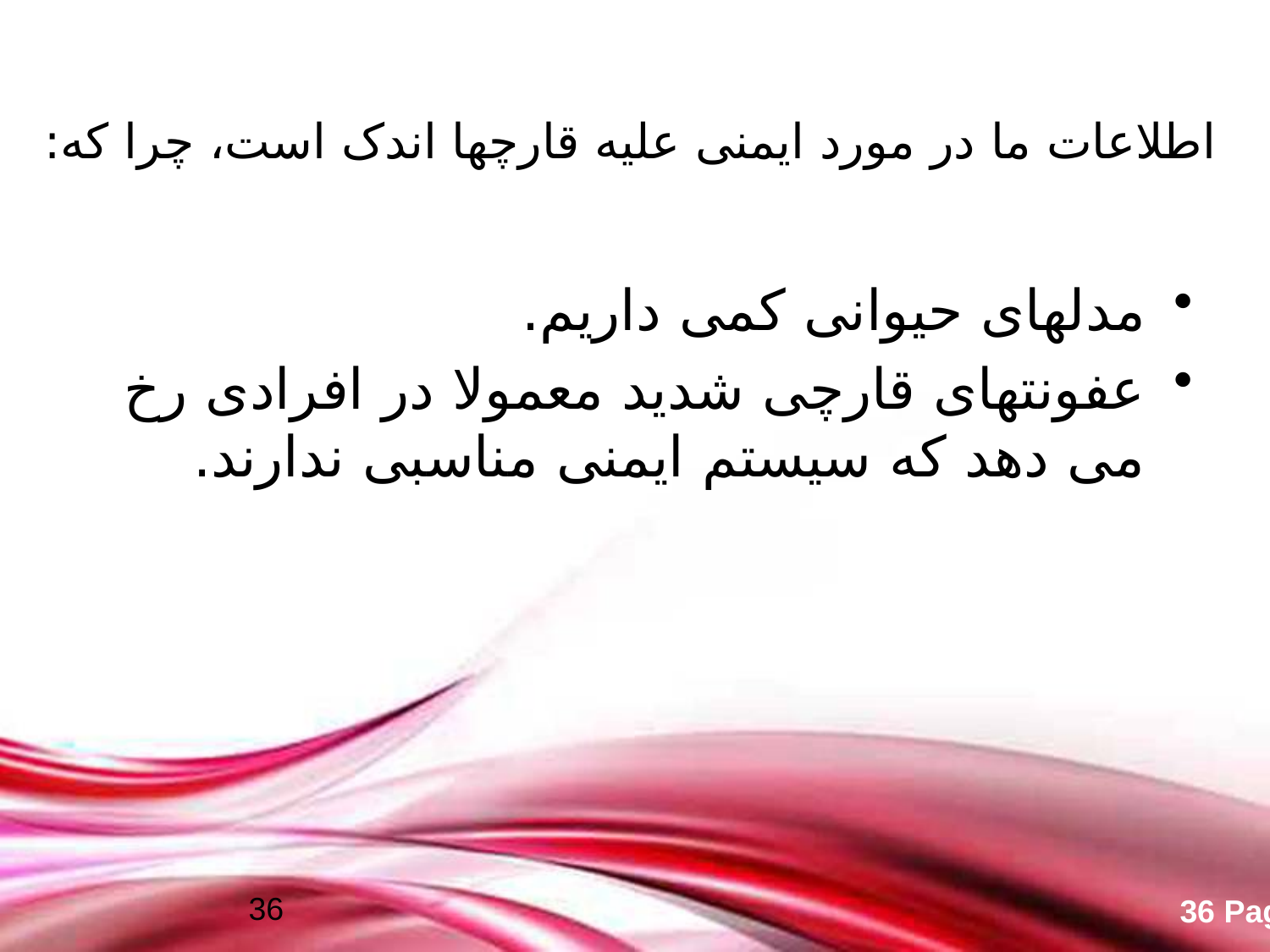

# اطلاعات ما در مورد ایمنی علیه قارچها اندک است، چرا که:
مدلهای حیوانی کمی داریم.
عفونتهای قارچی شدید معمولا در افرادی رخ می دهد که سیستم ایمنی مناسبی ندارند.
36